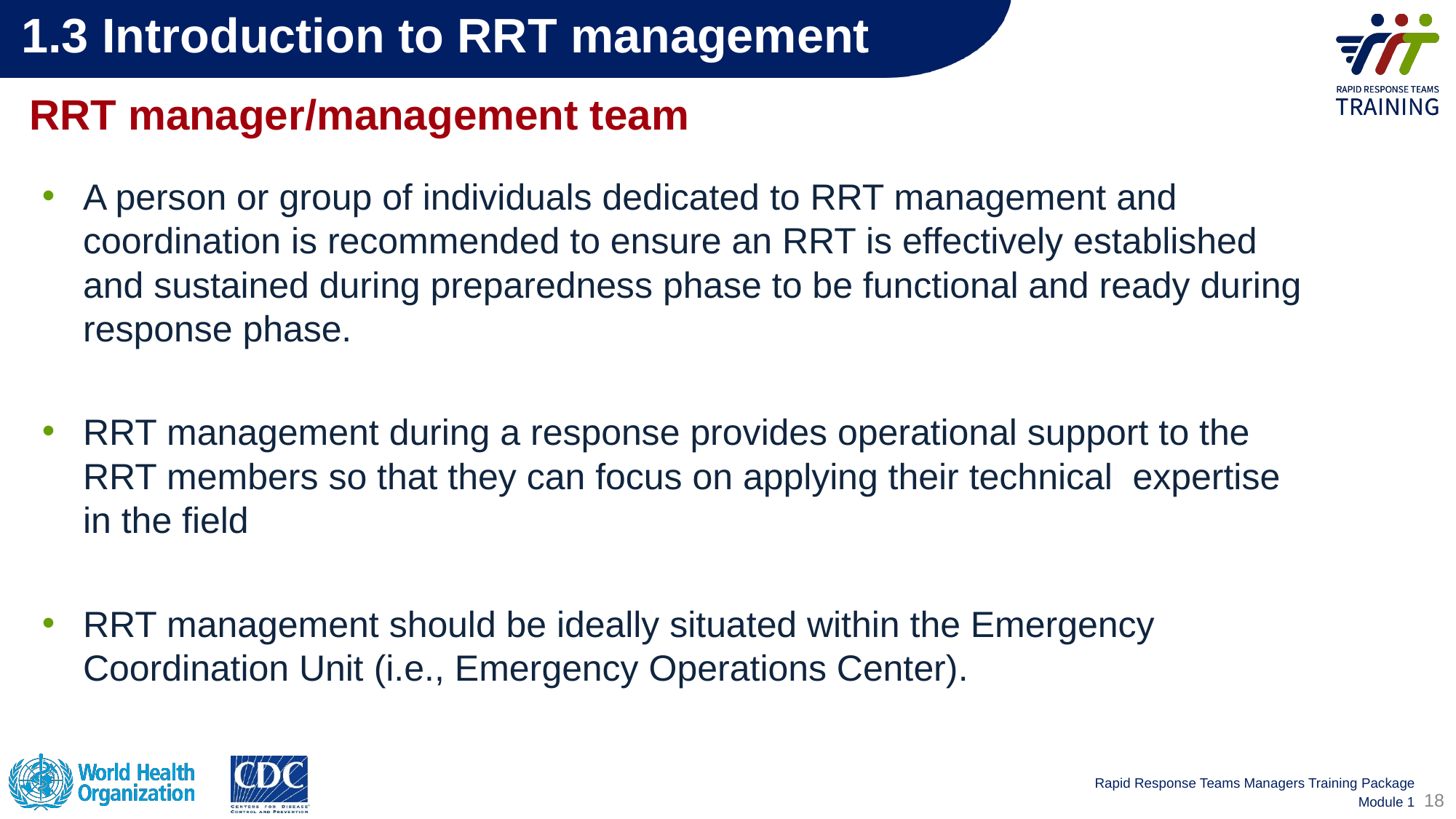

1.3 Introduction to RRT management
RRT manager/management team
A person or group of individuals dedicated to RRT management and coordination is recommended to ensure an RRT is effectively established and sustained during preparedness phase to be functional and ready during response phase.

RRT management during a response provides operational support to the RRT members so that they can focus on applying their technical  expertise in the field

RRT management should be ideally situated within the Emergency Coordination Unit (i.e., Emergency Operations Center).

18